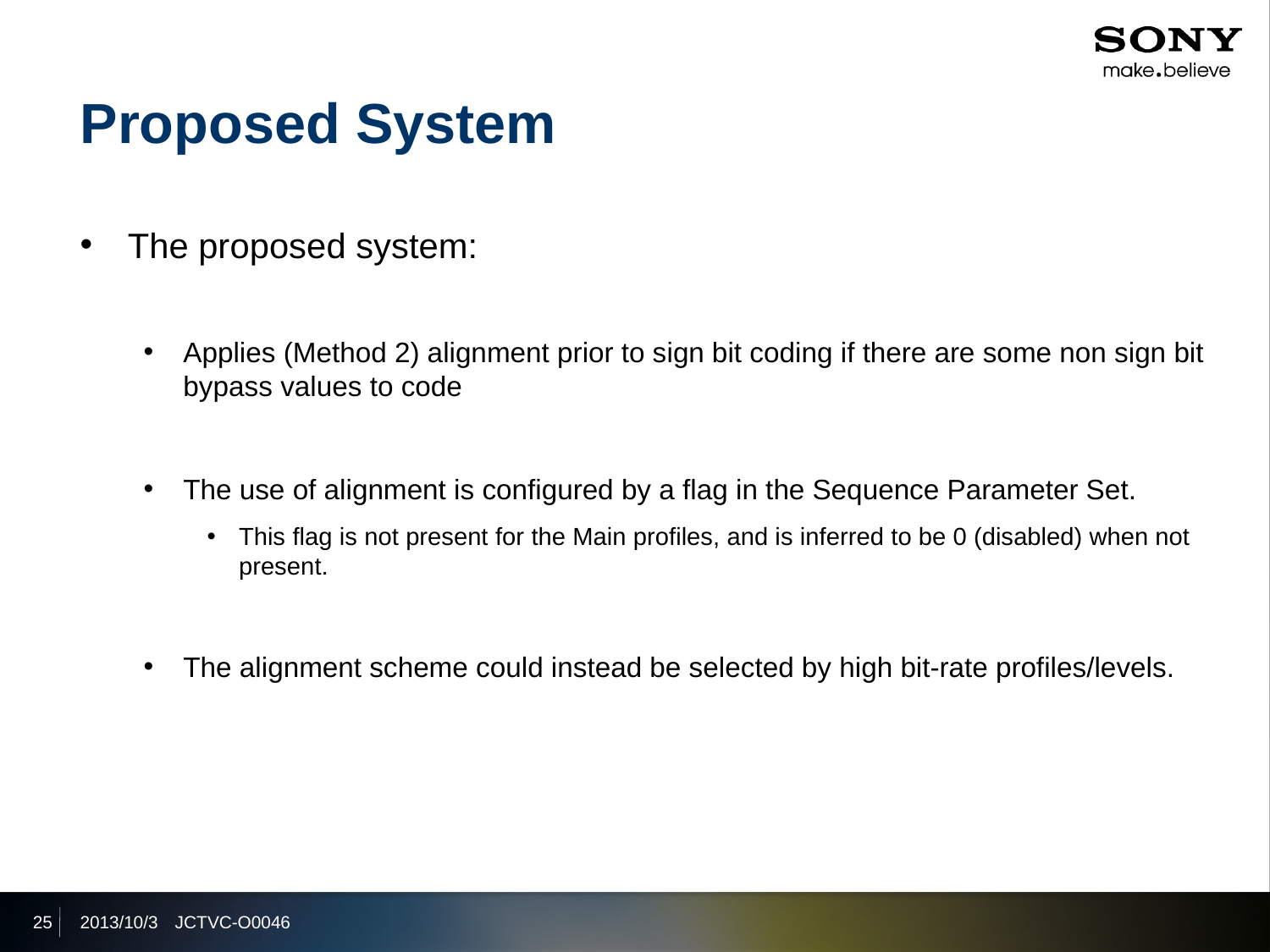

# Proposed System

The proposed system:

Applies (Method 2) alignment prior to sign bit coding if there are some non sign bit bypass values to code

The use of alignment is configured by a flag in the Sequence Parameter Set.
This flag is not present for the Main profiles, and is inferred to be 0 (disabled) when not present.

The alignment scheme could instead be selected by high bit-rate profiles/levels.

25
2013/10/3
JCTVC-O0046